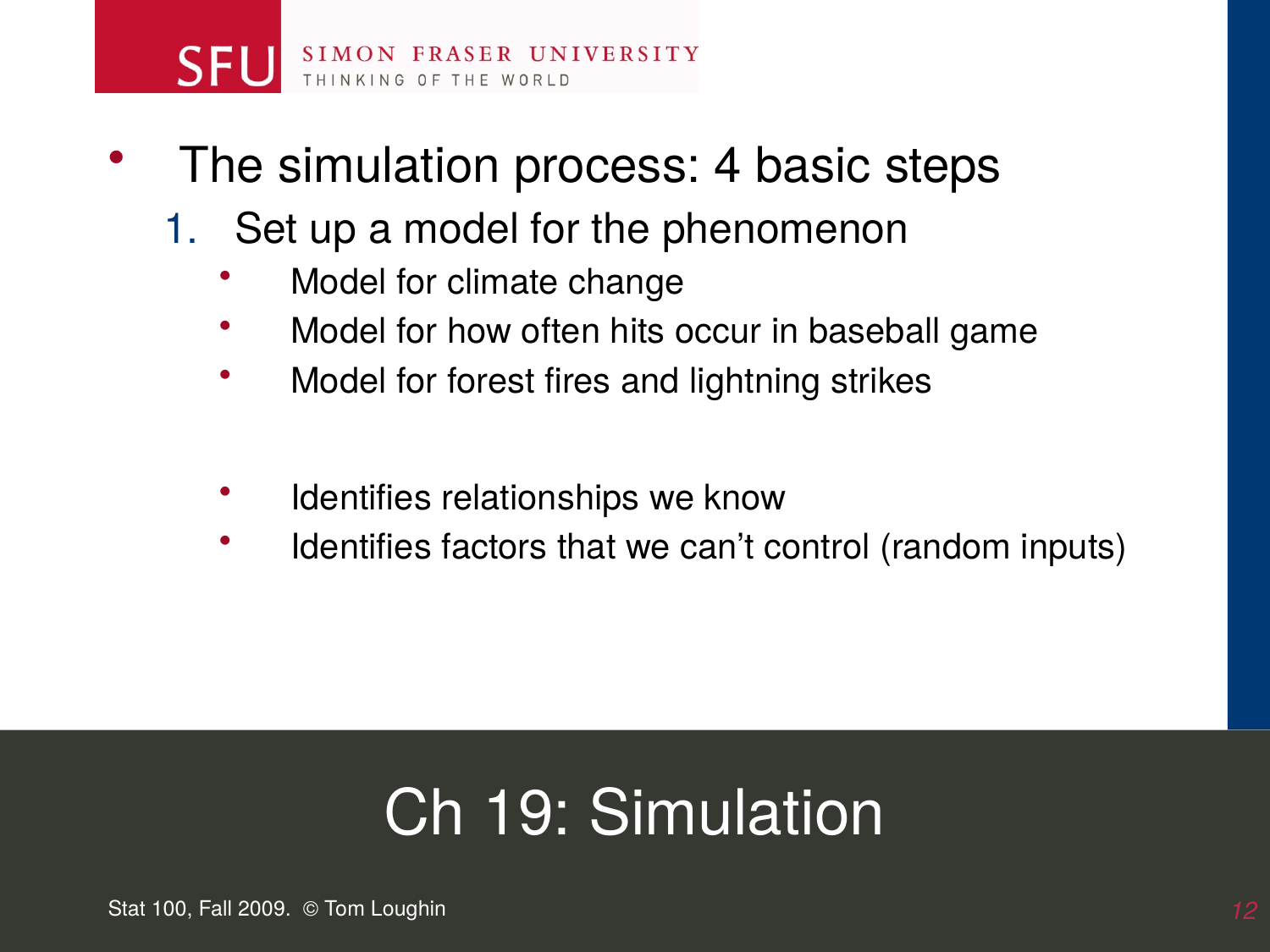

The simulation process: 4 basic steps
Set up a model for the phenomenon
Model for climate change
Model for how often hits occur in baseball game
Model for forest fires and lightning strikes

Identifies relationships we know
Identifies factors that we can’t control (random inputs)
# Ch 19: Simulation
Stat 100, Fall 2009.  © Tom Loughin
12